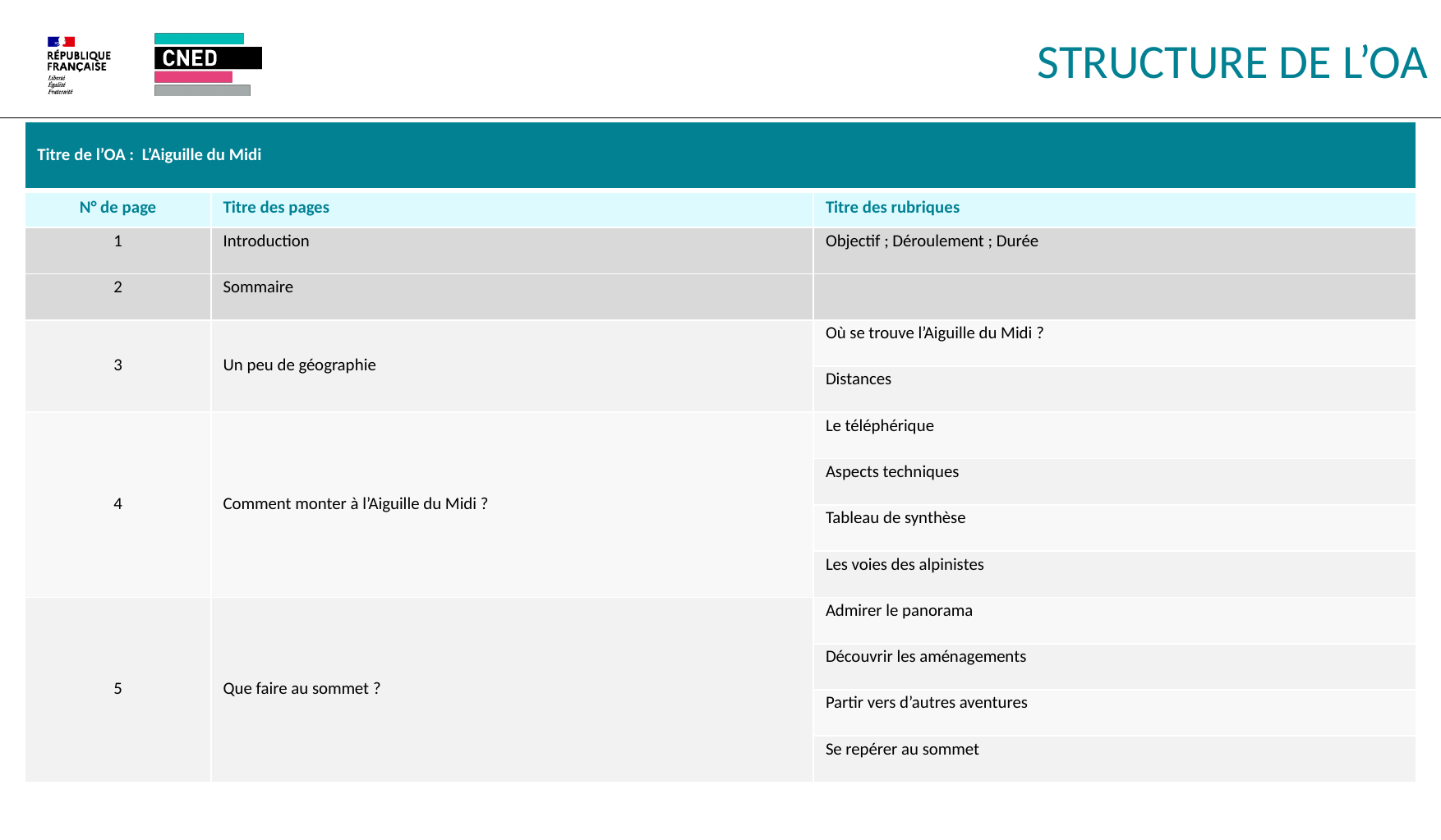

STRUCTURE DE L’OA
| Titre de l’OA : L’Aiguille du Midi |  |  |
| --- | --- | --- |
| N° de page | Titre des pages | Titre des rubriques |
| 1 | Introduction | Objectif ; Déroulement ; Durée |
| 2 | Sommaire |  |
| 3 | Un peu de géographie | Où se trouve l’Aiguille du Midi ? |
|  |  | Distances |
| 4 | Comment monter à l’Aiguille du Midi ? | Le téléphérique |
|  |  | Aspects techniques |
|  |  | Tableau de synthèse |
|  |  | Les voies des alpinistes |
| 5 | Que faire au sommet ? | Admirer le panorama |
|  |  | Découvrir les aménagements |
|  |  | Partir vers d’autres aventures |
|  |  | Se repérer au sommet |